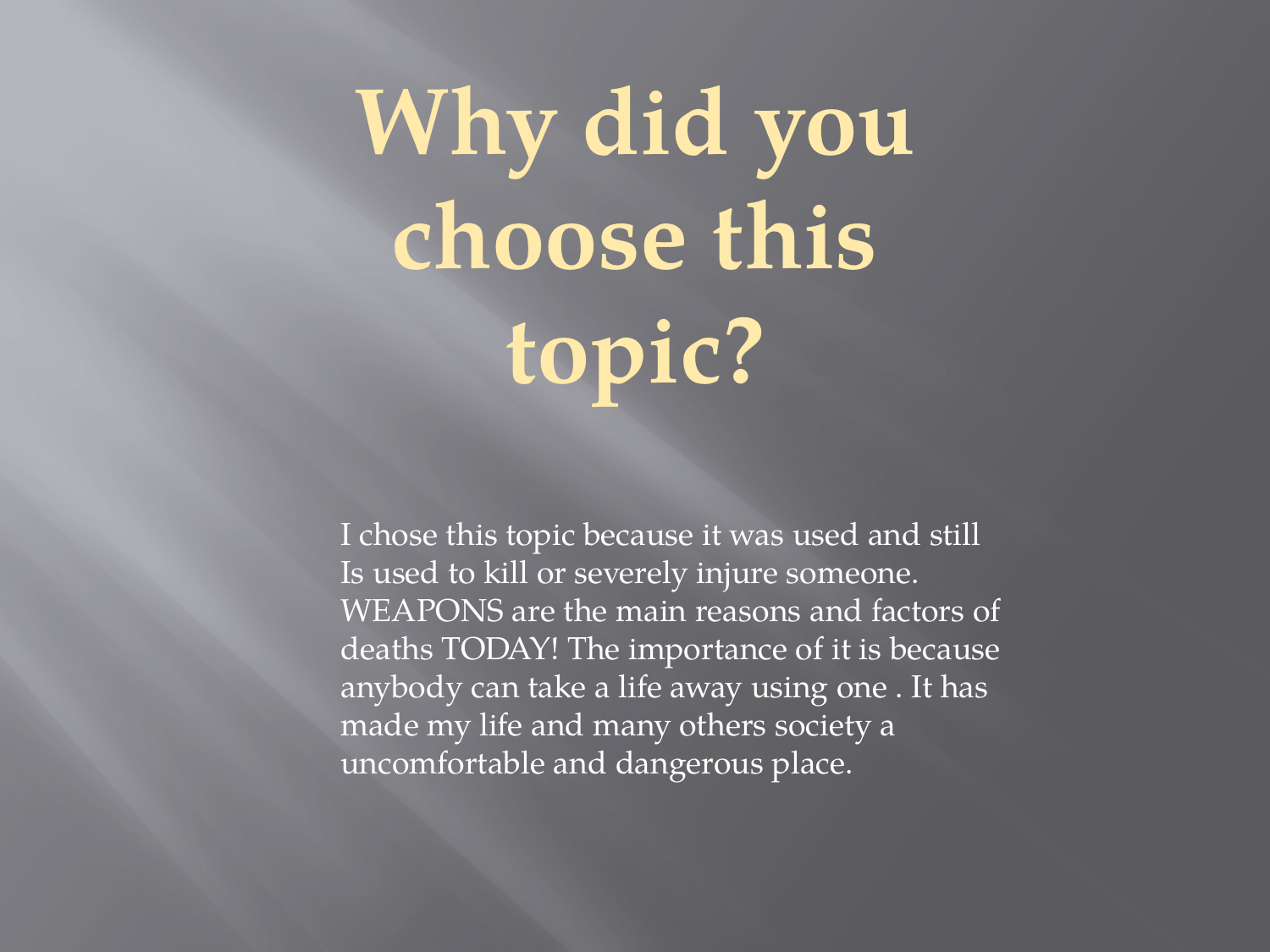

Why did you choose this topic?
I chose this topic because it was used and still
Is used to kill or severely injure someone. WEAPONS are the main reasons and factors of deaths TODAY! The importance of it is because anybody can take a life away using one . It has made my life and many others society a uncomfortable and dangerous place.